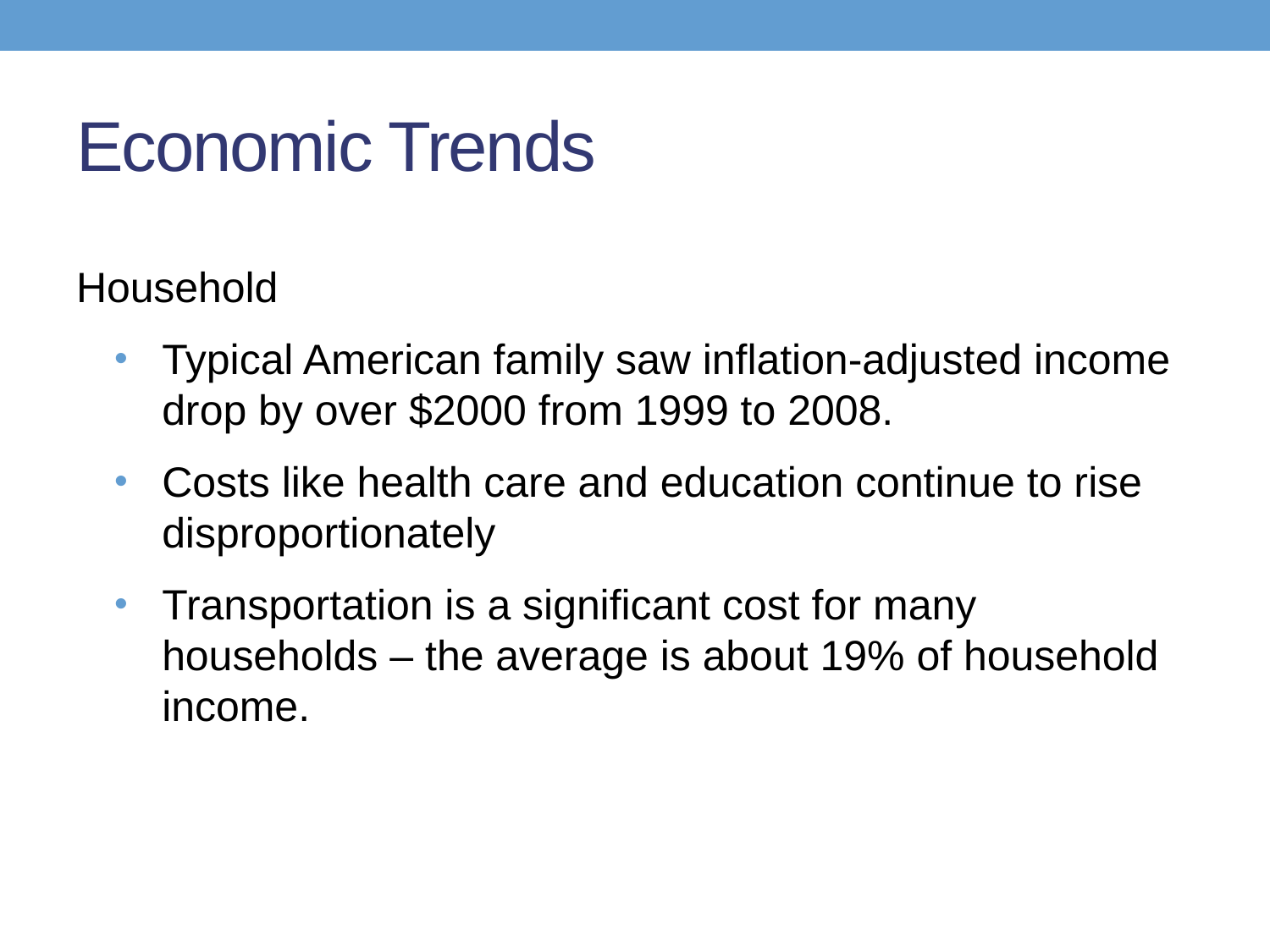

# Economic Trends
Household
Typical American family saw inflation-adjusted income drop by over $2000 from 1999 to 2008.
Costs like health care and education continue to rise disproportionately
Transportation is a significant cost for many households – the average is about 19% of household income.